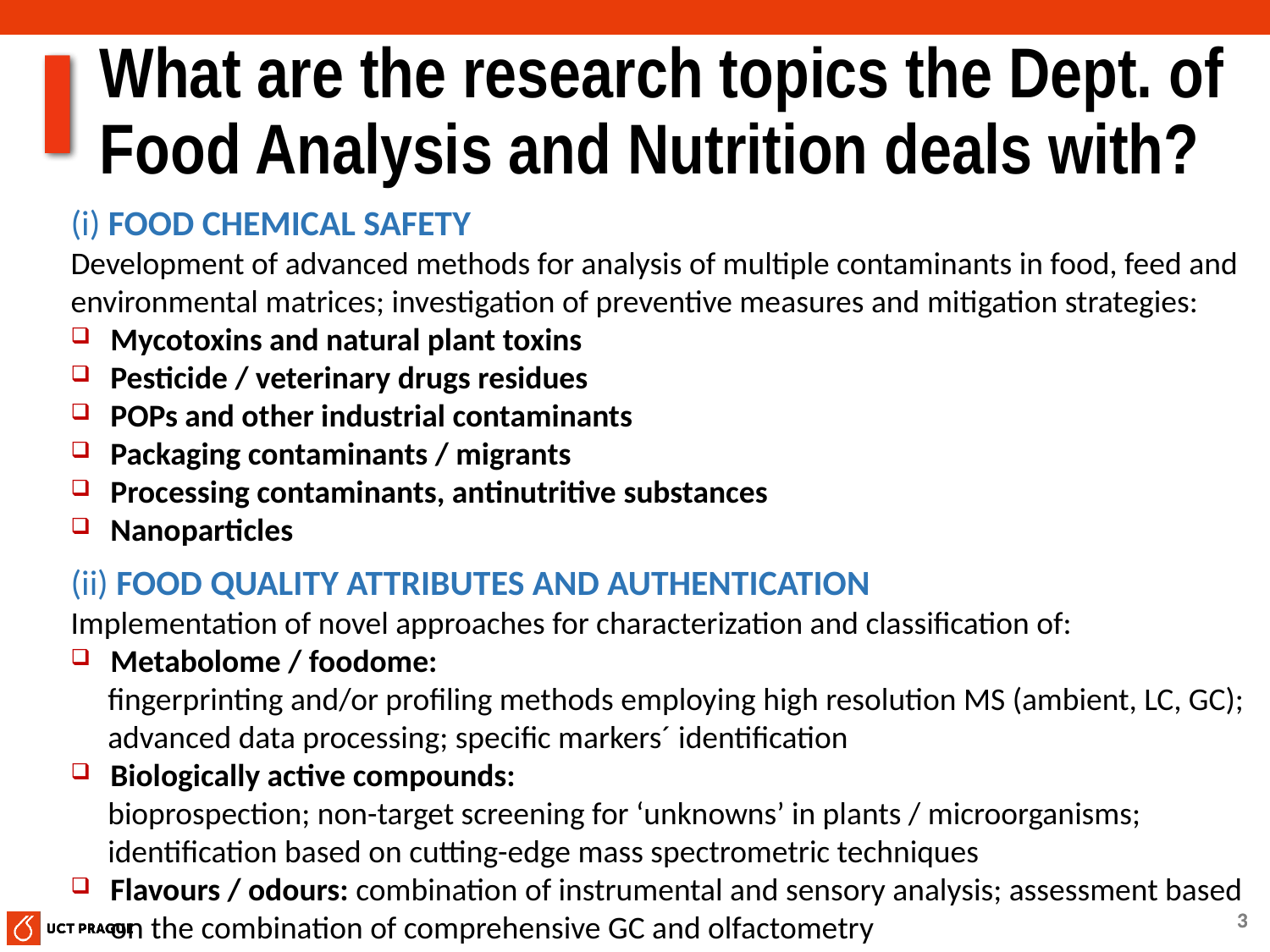

# What are the research topics the Dept. of Food Analysis and Nutrition deals with?
(i) FOOD CHEMICAL SAFETY
Development of advanced methods for analysis of multiple contaminants in food, feed and environmental matrices; investigation of preventive measures and mitigation strategies:
Mycotoxins and natural plant toxins
Pesticide / veterinary drugs residues
POPs and other industrial contaminants
Packaging contaminants / migrants
Processing contaminants, antinutritive substances
Nanoparticles

(ii) FOOD QUALITY ATTRIBUTES AND AUTHENTICATION
Implementation of novel approaches for characterization and classification of:
Metabolome / foodome:
fingerprinting and/or profiling methods employing high resolution MS (ambient, LC, GC); advanced data processing; specific markers´ identification
Biologically active compounds:
bioprospection; non-target screening for ‘unknowns’ in plants / microorganisms; identification based on cutting-edge mass spectrometric techniques
Flavours / odours: combination of instrumental and sensory analysis; assessment based on the combination of comprehensive GC and olfactometry